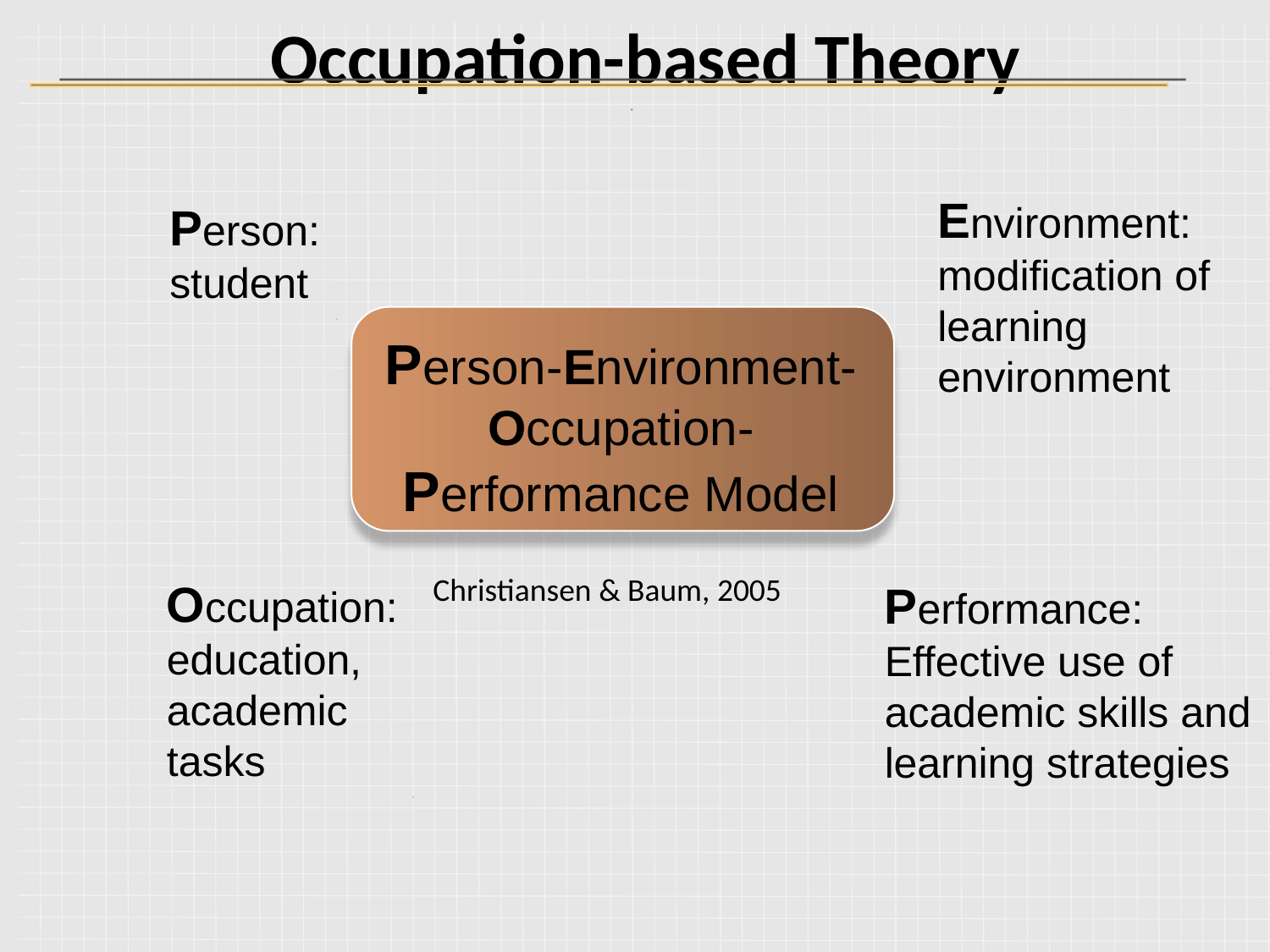

Occupation-based Theory

.
Environment: modification of learning environment
Person:  student
.
Occupation:
education, academic tasks
.
Performance:
Effective use of  academic skills and learning strategies

Person-Environment-Occupation-Performance Model
Christiansen & Baum, 2005